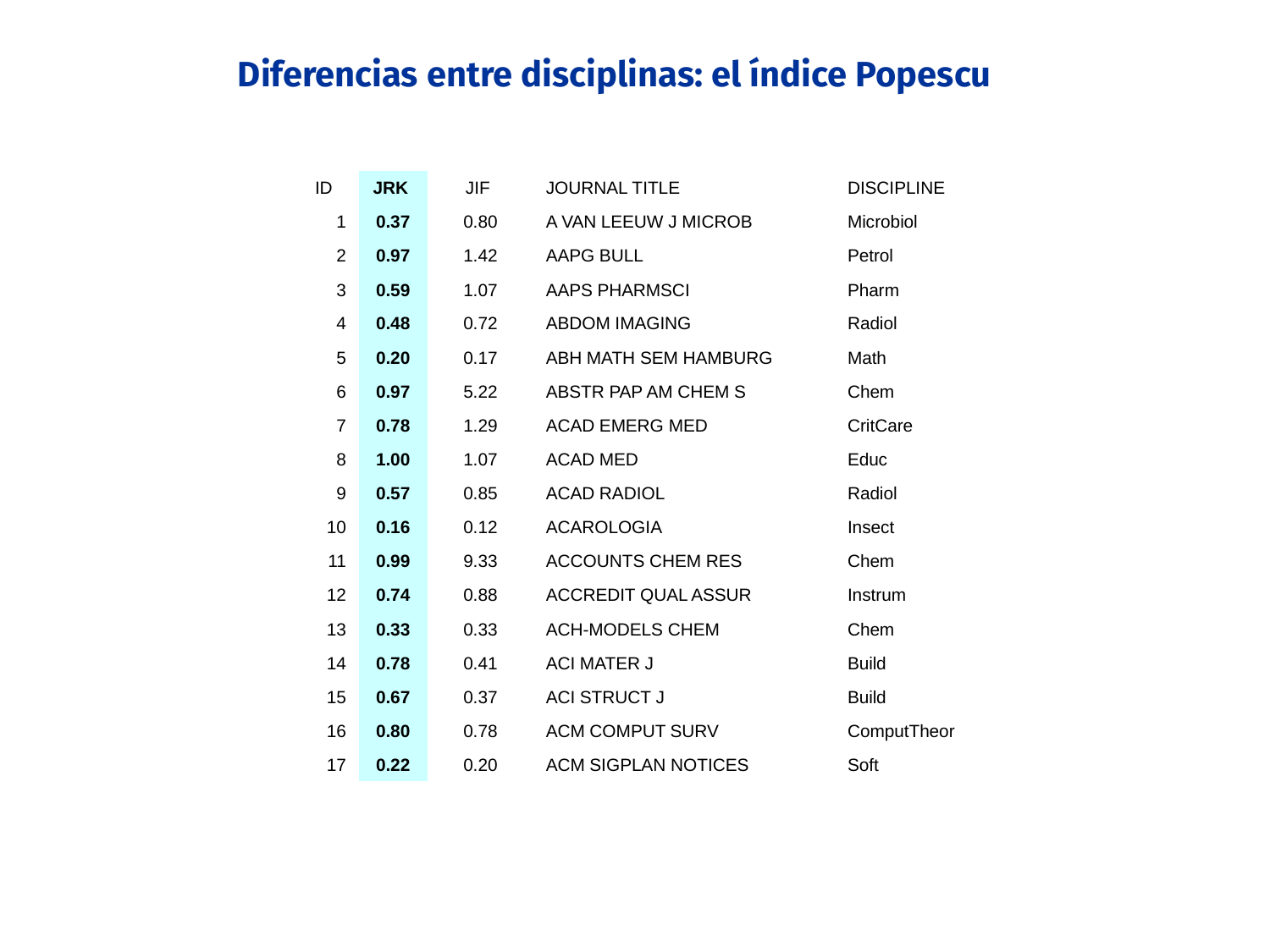

Diferencias entre disciplinas: el índice Popescu
| ID | JRK | JIF | JOURNAL TITLE | DISCIPLINE |
| --- | --- | --- | --- | --- |
| 1 | 0.37 | 0.80 | A VAN LEEUW J MICROB | Microbiol |
| 2 | 0.97 | 1.42 | AAPG BULL | Petrol |
| 3 | 0.59 | 1.07 | AAPS PHARMSCI | Pharm |
| 4 | 0.48 | 0.72 | ABDOM IMAGING | Radiol |
| 5 | 0.20 | 0.17 | ABH MATH SEM HAMBURG | Math |
| 6 | 0.97 | 5.22 | ABSTR PAP AM CHEM S | Chem |
| 7 | 0.78 | 1.29 | ACAD EMERG MED | CritCare |
| 8 | 1.00 | 1.07 | ACAD MED | Educ |
| 9 | 0.57 | 0.85 | ACAD RADIOL | Radiol |
| 10 | 0.16 | 0.12 | ACAROLOGIA | Insect |
| 11 | 0.99 | 9.33 | ACCOUNTS CHEM RES | Chem |
| 12 | 0.74 | 0.88 | ACCREDIT QUAL ASSUR | Instrum |
| 13 | 0.33 | 0.33 | ACH-MODELS CHEM | Chem |
| 14 | 0.78 | 0.41 | ACI MATER J | Build |
| 15 | 0.67 | 0.37 | ACI STRUCT J | Build |
| 16 | 0.80 | 0.78 | ACM COMPUT SURV | ComputTheor |
| 17 | 0.22 | 0.20 | ACM SIGPLAN NOTICES | Soft |